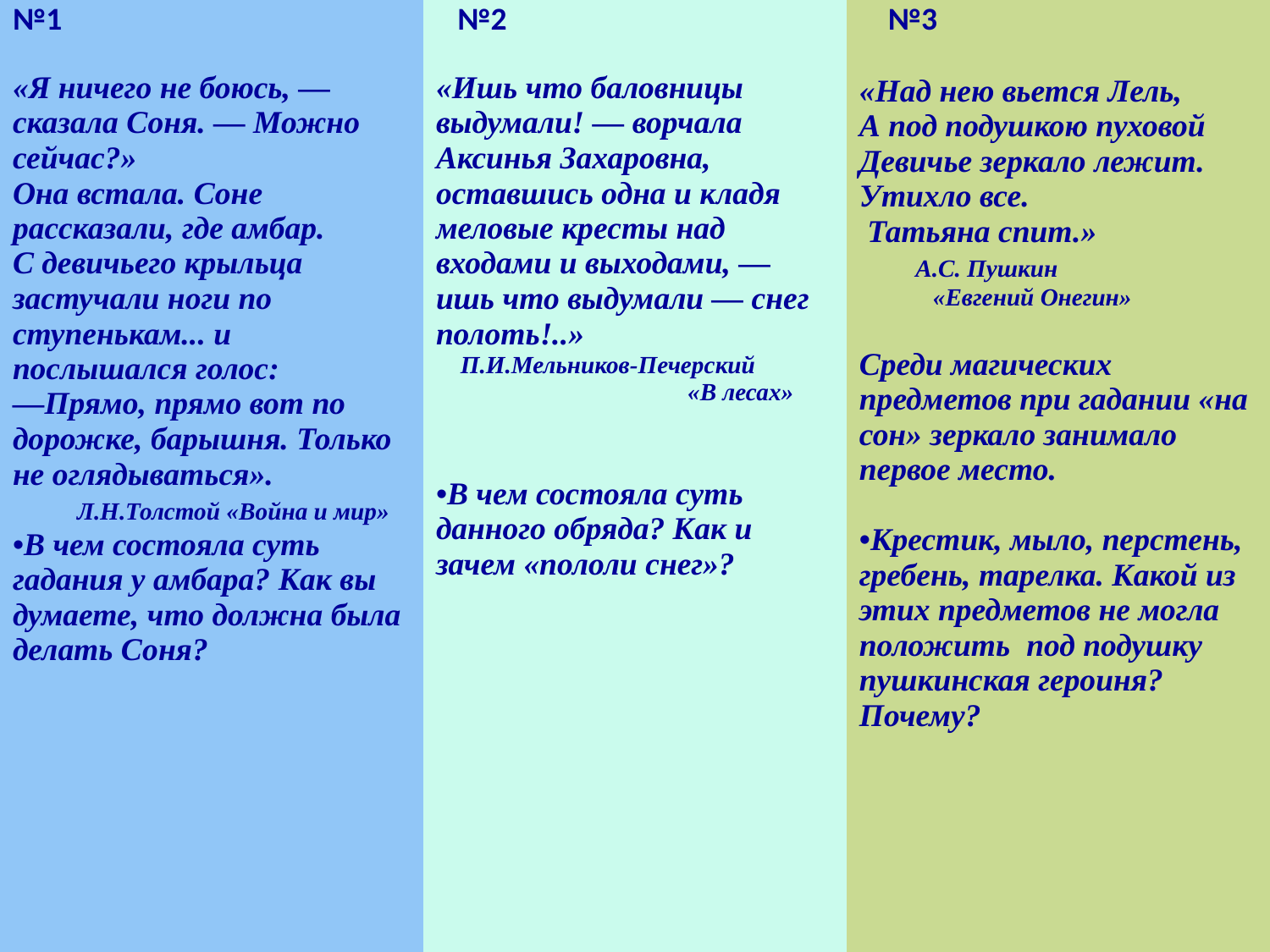

| №1 «Я ничего не боюсь, — сказала Соня. — Можно сейчас?» Она встала. Соне рассказали, где амбар. С девичьего крыльца застучали ноги по ступенькам... и послышался голос: —Прямо, прямо вот по дорожке, барышня. Только не оглядываться». Л.Н.Толстой «Война и мир» В чем состояла суть гадания у амбара? Как вы думаете, что должна была делать Соня? | №2 «Ишь что баловницы выдумали! — ворчала Аксинья Захаровна, оставшись одна и кладя меловые кресты над входами и выходами, — ишь что выдумали — снег полоть!..» П.И.Мельников-Печерский «В лесах» В чем состояла суть данного обряда? Как и зачем «пололи снег»? | №3 «Над нею вьется Лель, А под подушкою пуховой Девичье зеркало лежит. Утихло все. Татьяна спит.» А.С. Пушкин «Евгений Онегин» Среди магических предметов при гадании «на сон» зеркало занимало первое место. Крестик, мыло, перстень, гребень, тарелка. Какой из этих предметов не могла положить под подушку пушкинская героиня? Почему? |
| --- | --- | --- |